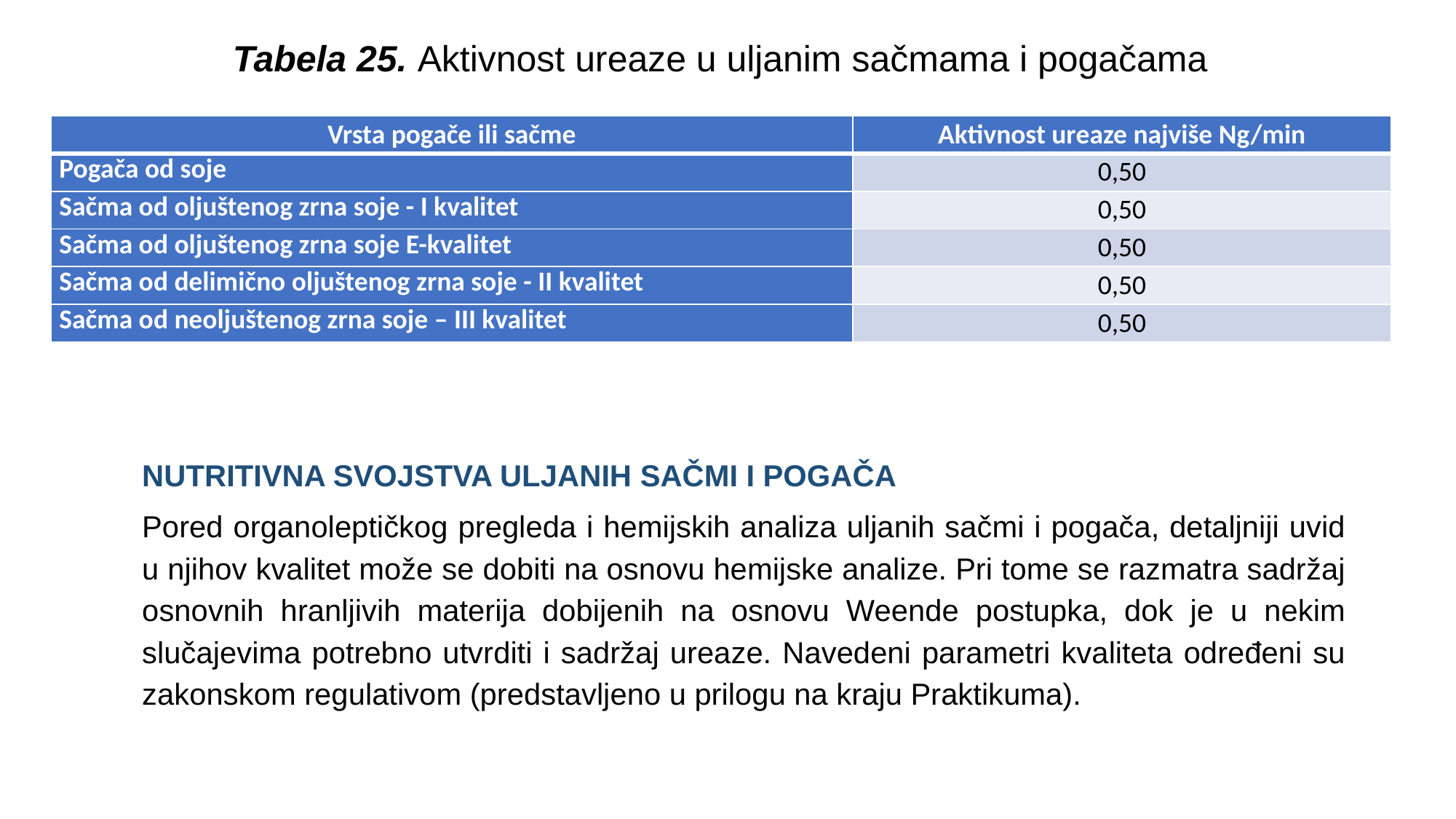

Tabela 25. Aktivnost ureaze u uljanim sačmama i pogačama
| Vrsta pogače ili sačme | Aktivnost ureaze najviše Ng/min |
| --- | --- |
| Pogača od soje | 0,50 |
| Sačma od oljuštenog zrna soje - I kvalitet | 0,50 |
| Sačma od oljuštenog zrna soje E-kvalitet | 0,50 |
| Sačma od delimično oljuštenog zrna soje - II kvalitet | 0,50 |
| Sačma od neoljuštenog zrna soje – III kvalitet | 0,50 |
NUTRITIVNA SVOJSTVA ULJANIH SAČMI I POGAČA
Pored organoleptičkog pregleda i hemijskih analiza uljanih sačmi i pogača, detaljniji uvid u njihov kvalitet može se dobiti na osnovu hemijske analize. Pri tome se razmatra sadržaj osnovnih hranljivih materija dobijenih na osnovu Weende postupka, dok je u nekim slučajevima potrebno utvrditi i sadržaj ureaze. Navedeni parametri kvaliteta određeni su zakonskom regulativom (predstavljeno u prilogu na kraju Praktikuma).